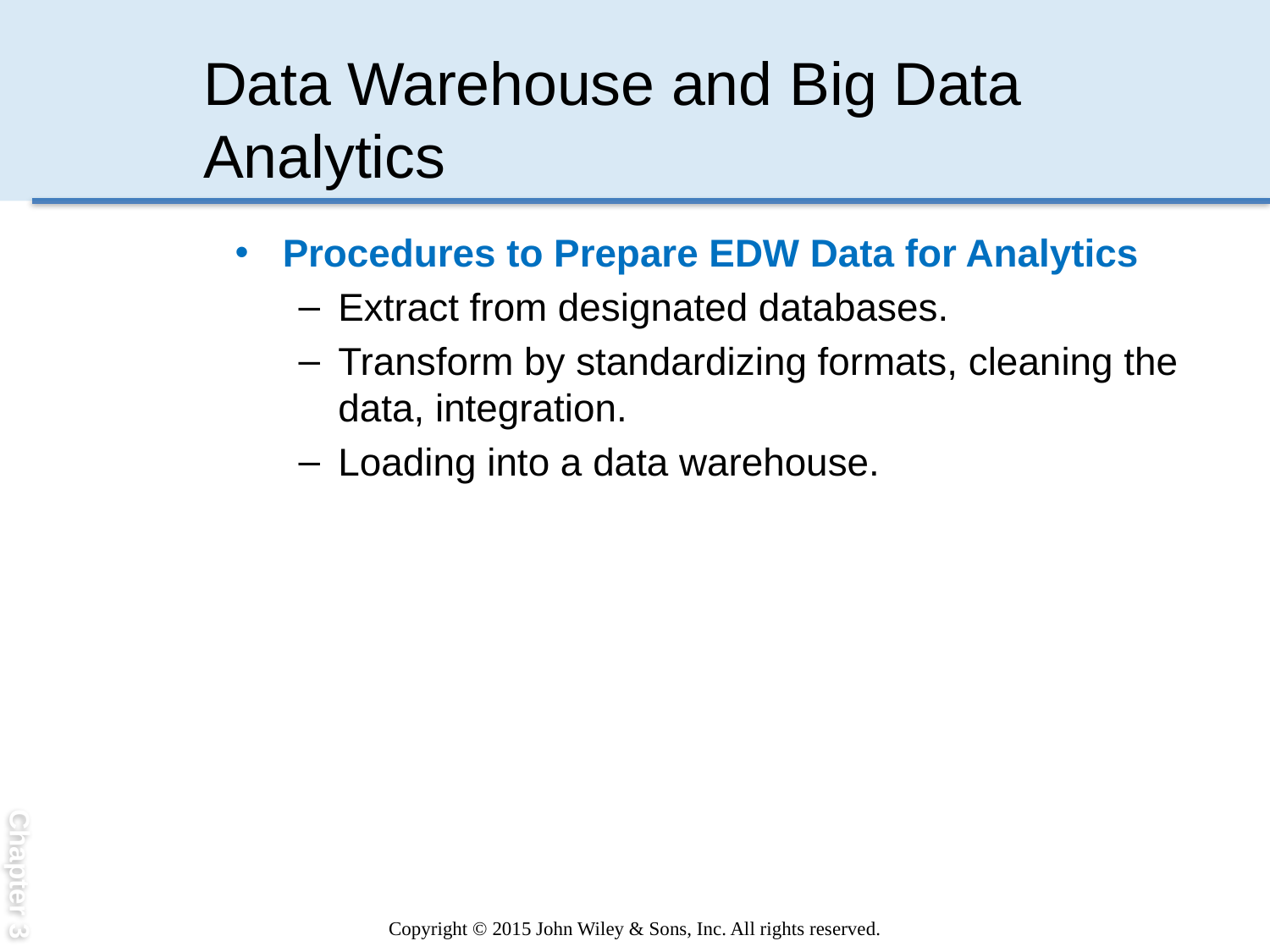

Chapter 3
# Data Warehouse and Big Data Analytics
Procedures to Prepare EDW Data for Analytics
Extract from designated databases.
Transform by standardizing formats, cleaning the data, integration.
Loading into a data warehouse.